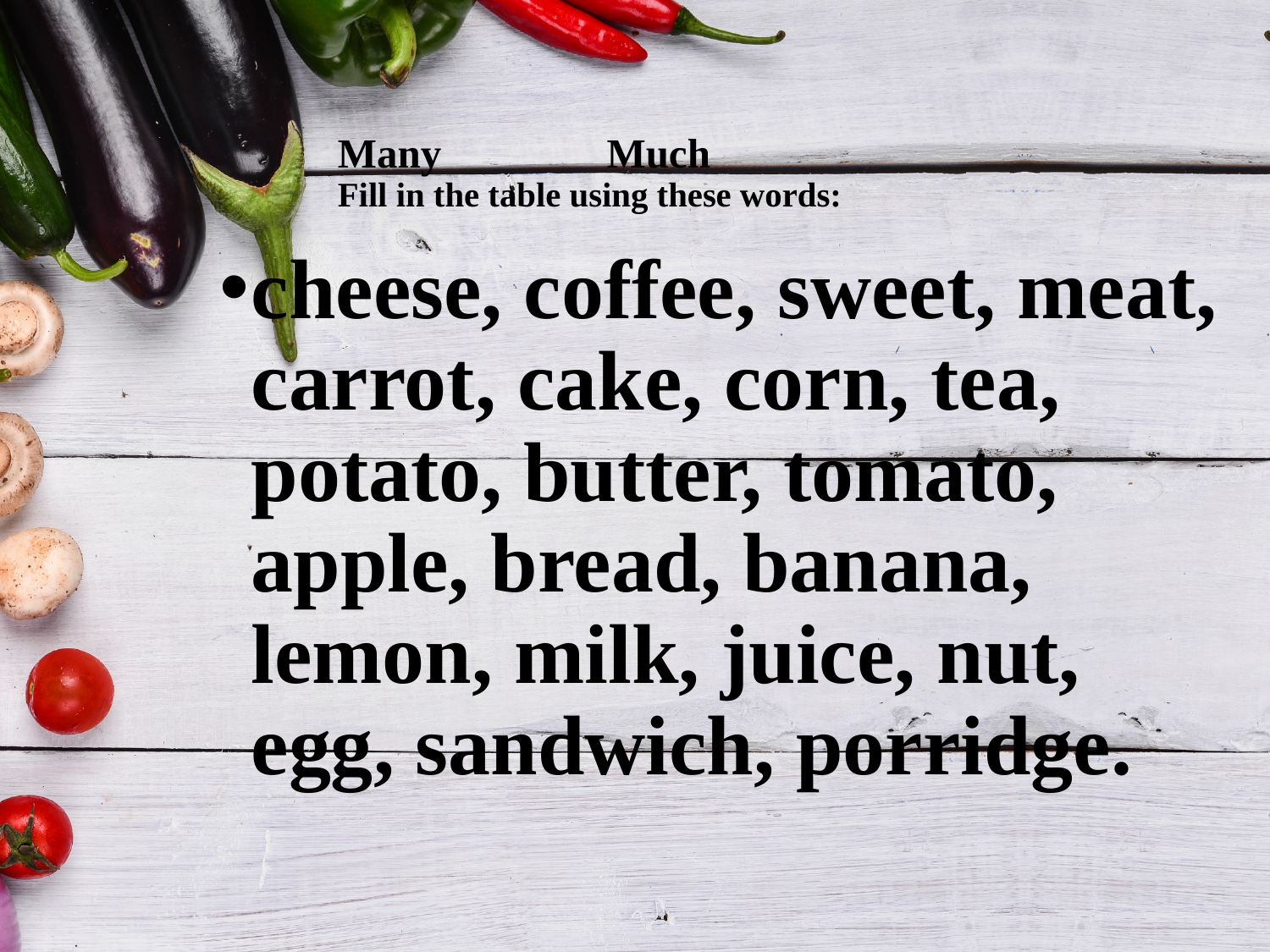

# Many                Much Fill in the table using these words:
cheese, coffee, sweet, meat, carrot, cake, corn, tea, potato, butter, tomato, apple, bread, banana, lemon, milk, juice, nut, egg, sandwich, porridge.